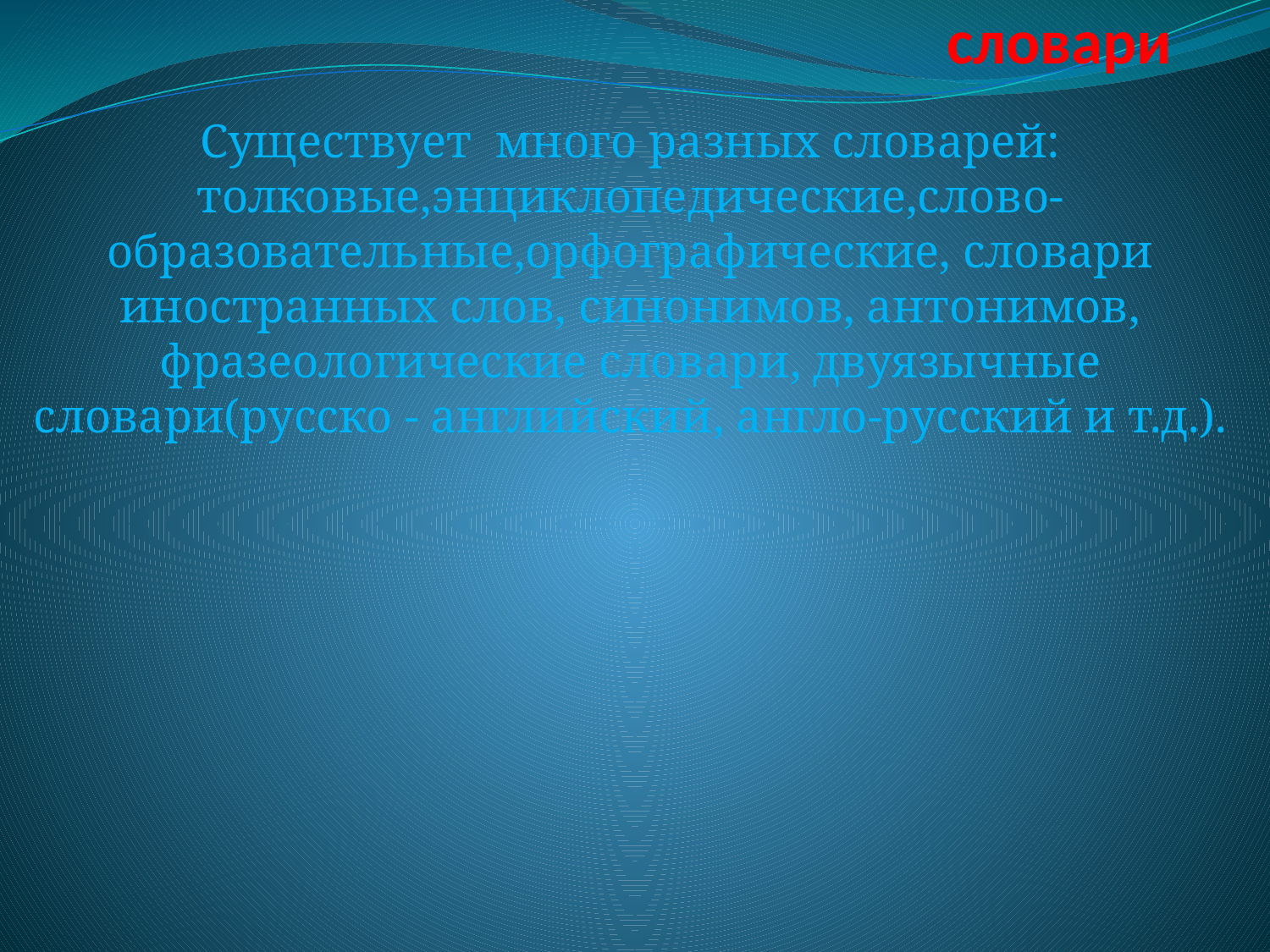

# словари
Существует  много разных словарей: толковые,энциклопедические,слово-образовательные,орфографические, словари иностранных слов, синонимов, антонимов, фразеологические словари, двуязычные словари(русско - английский, англо-русский и т.д.).